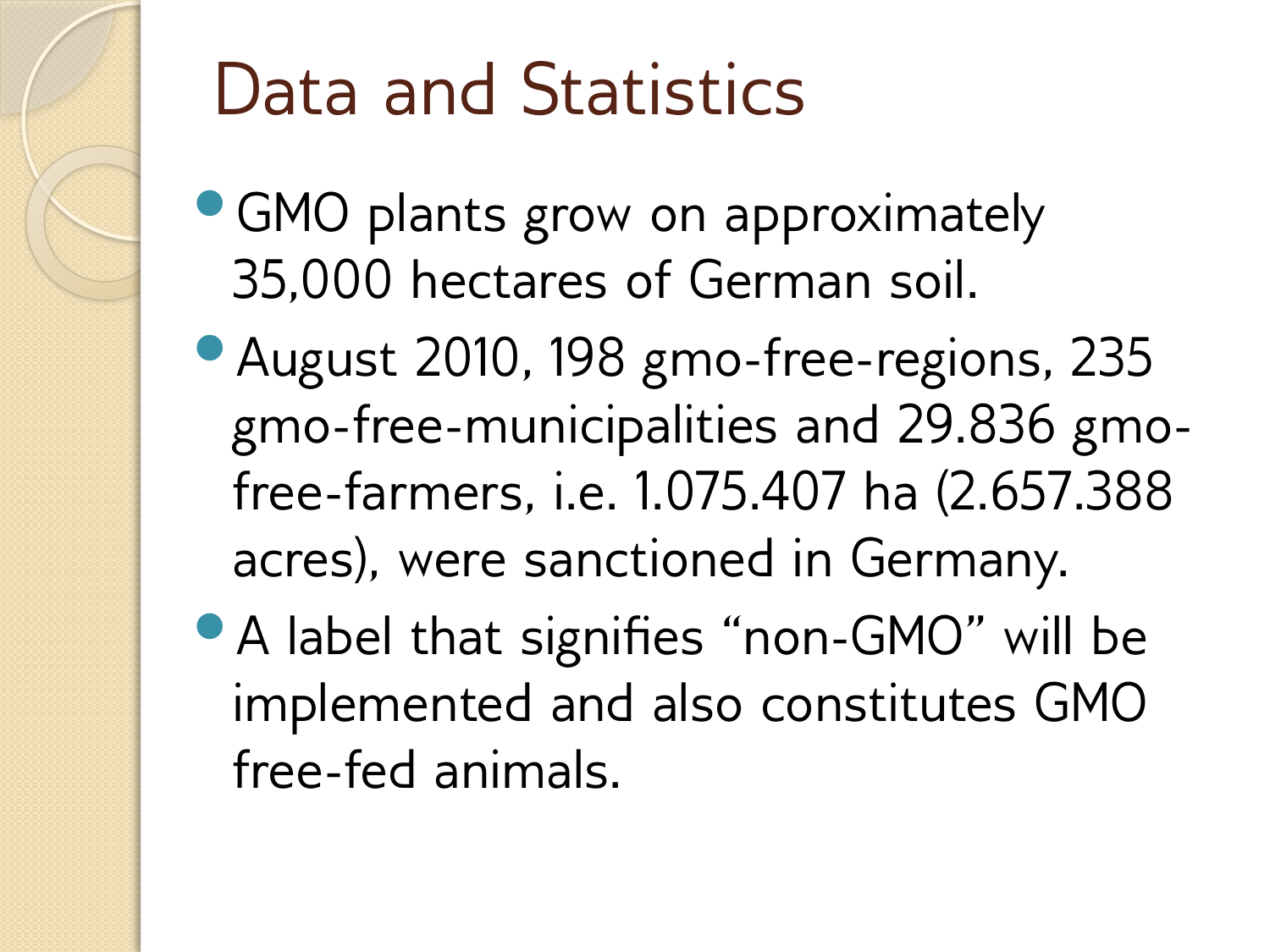

# Data and Statistics
GMO plants grow on approximately 35,000 hectares of German soil.
August 2010, 198 gmo-free-regions, 235 gmo-free-municipalities and 29.836 gmo-free-farmers, i.e. 1.075.407 ha (2.657.388 acres), were sanctioned in Germany.
A label that signifies “non-GMO” will be implemented and also constitutes GMO free-fed animals.